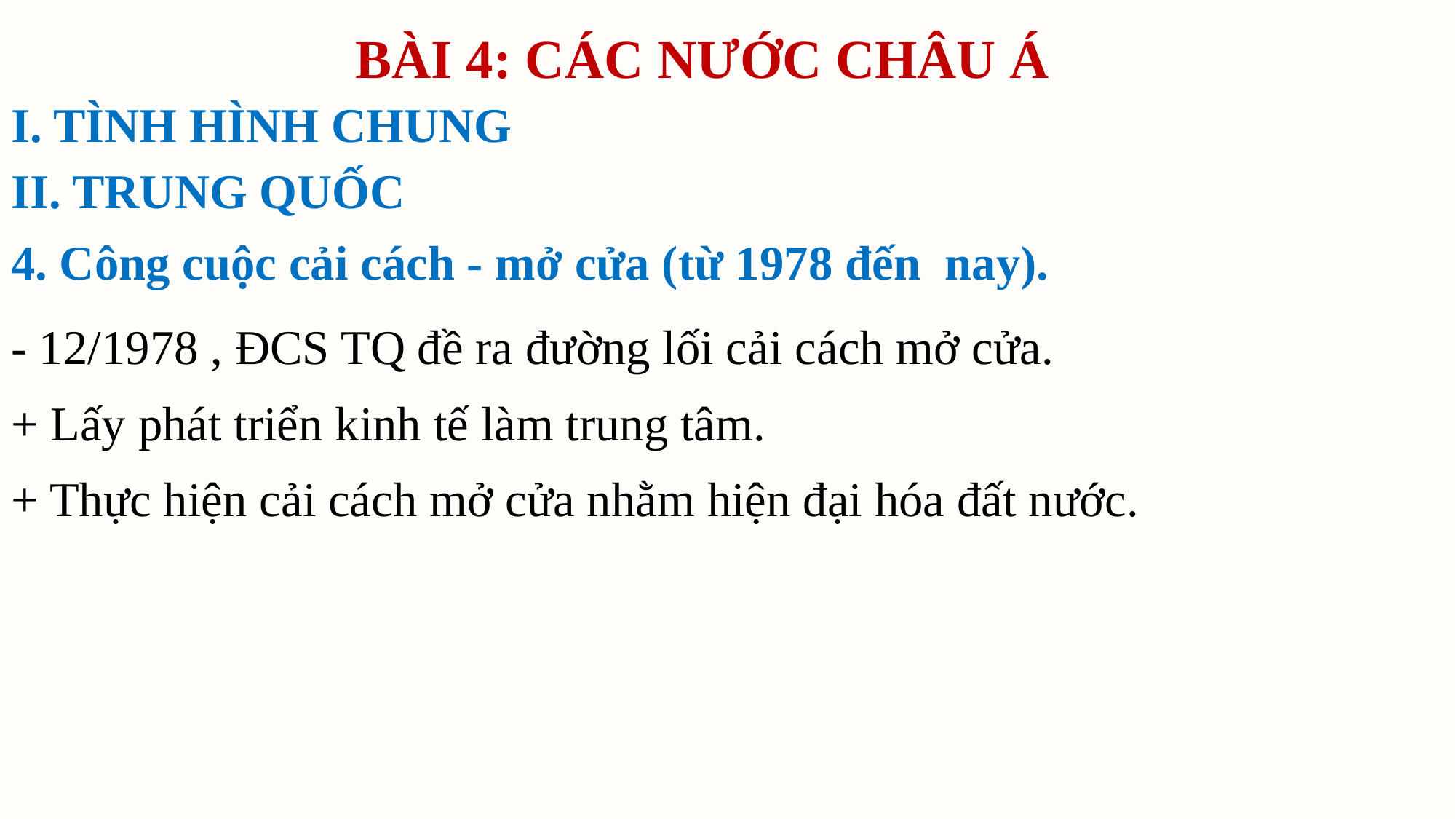

BÀI 4: CÁC NƯỚC CHÂU Á
I. TÌNH HÌNH CHUNG
II. TRUNG QUỐC
4. Công cuộc cải cách - mở cửa (từ 1978 đến  nay).
- 12/1978 , ĐCS TQ đề ra đường lối cải cách mở cửa.
+ Lấy phát triển kinh tế làm trung tâm.
+ Thực hiện cải cách mở cửa nhằm hiện đại hóa đất nước.